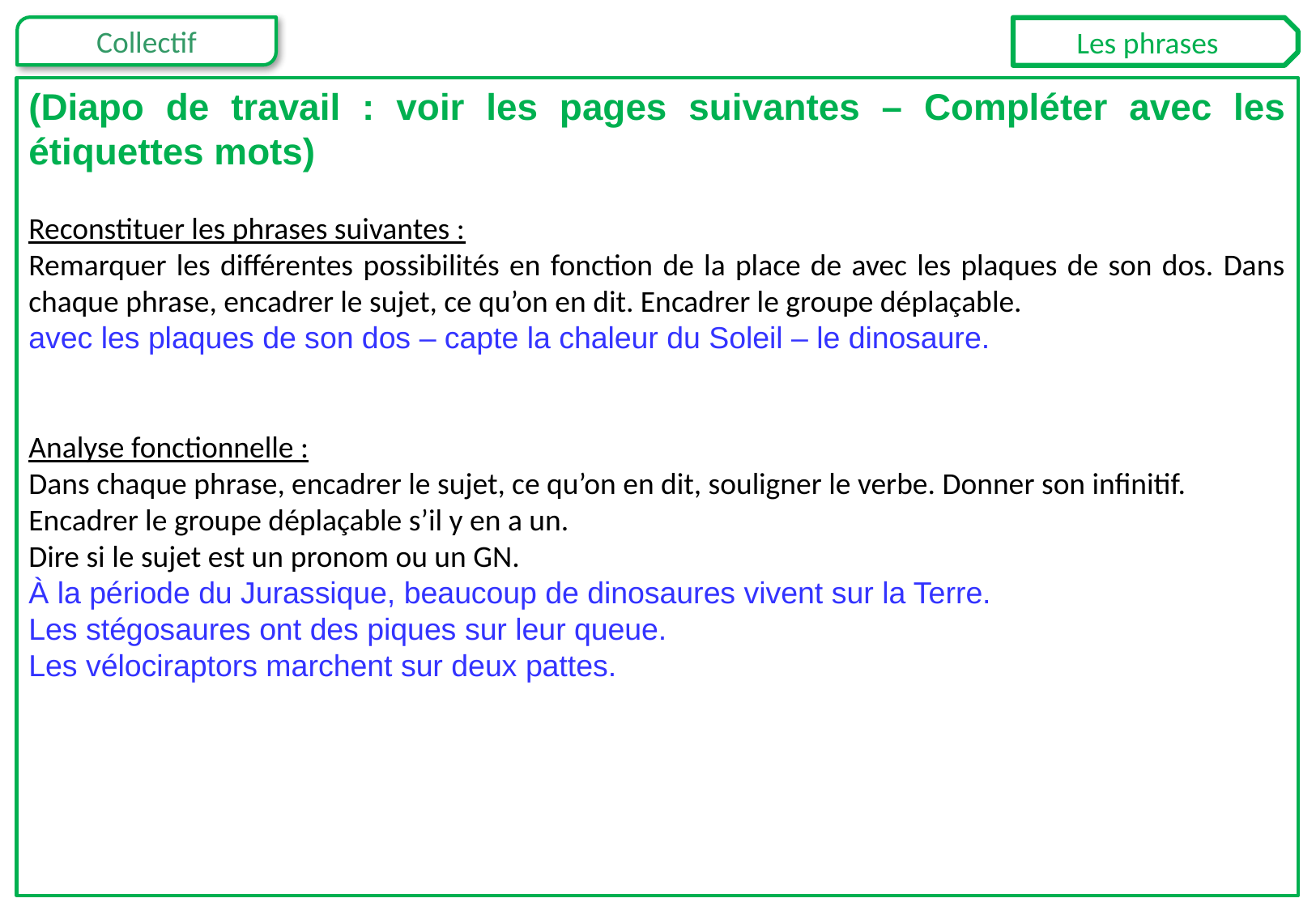

Les phrases
(Diapo de travail : voir les pages suivantes – Compléter avec les étiquettes mots)

Reconstituer les phrases suivantes :
Remarquer les différentes possibilités en fonction de la place de avec les plaques de son dos. Dans chaque phrase, encadrer le sujet, ce qu’on en dit. Encadrer le groupe déplaçable.
avec les plaques de son dos – capte la chaleur du Soleil – le dinosaure.

Analyse fonctionnelle :
Dans chaque phrase, encadrer le sujet, ce qu’on en dit, souligner le verbe. Donner son infinitif.
Encadrer le groupe déplaçable s’il y en a un.
Dire si le sujet est un pronom ou un GN.
À la période du Jurassique, beaucoup de dinosaures vivent sur la Terre.
Les stégosaures ont des piques sur leur queue.
Les vélociraptors marchent sur deux pattes.